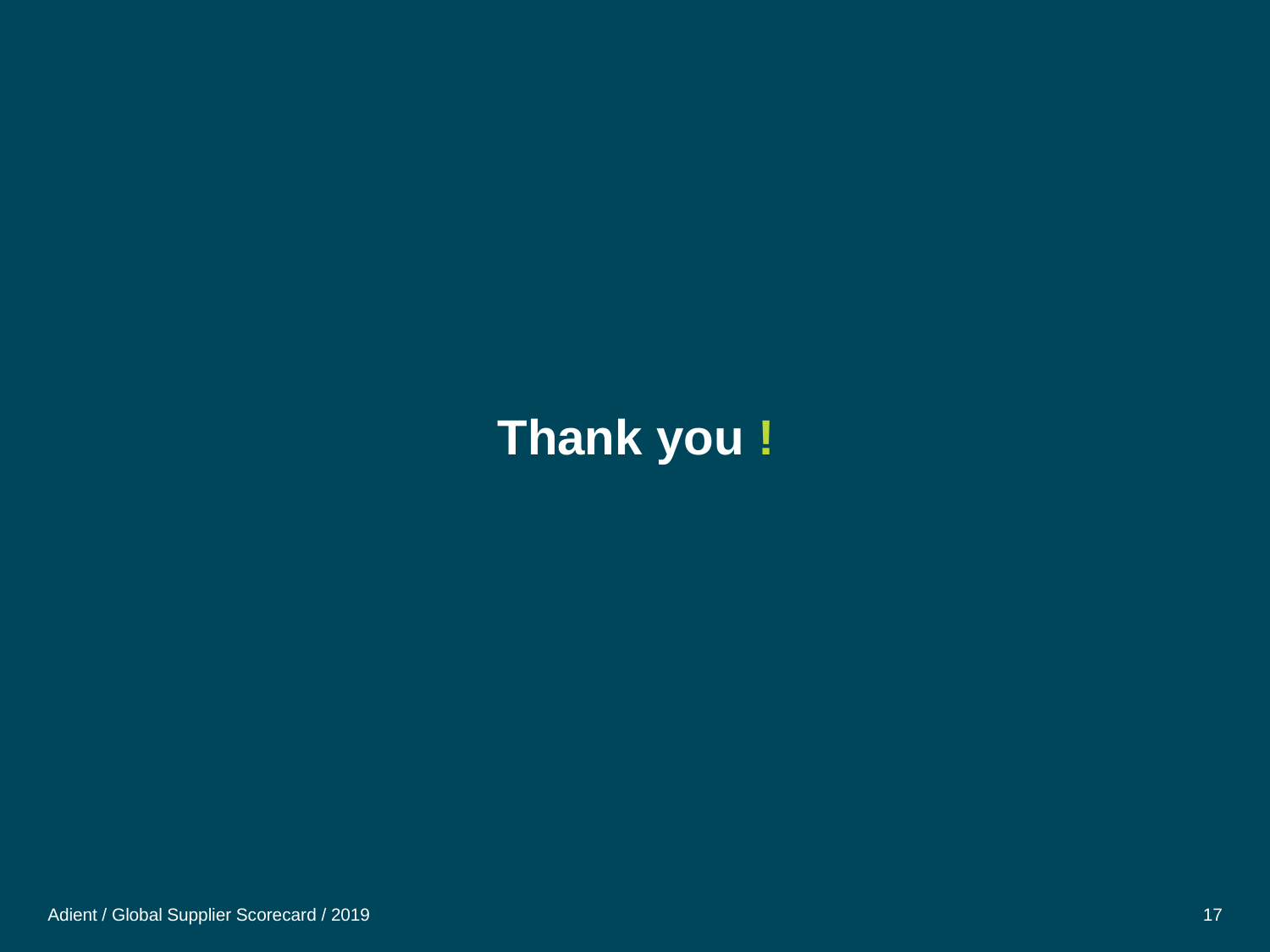

# Thank you !
Adient / Global Supplier Scorecard / 2019
17